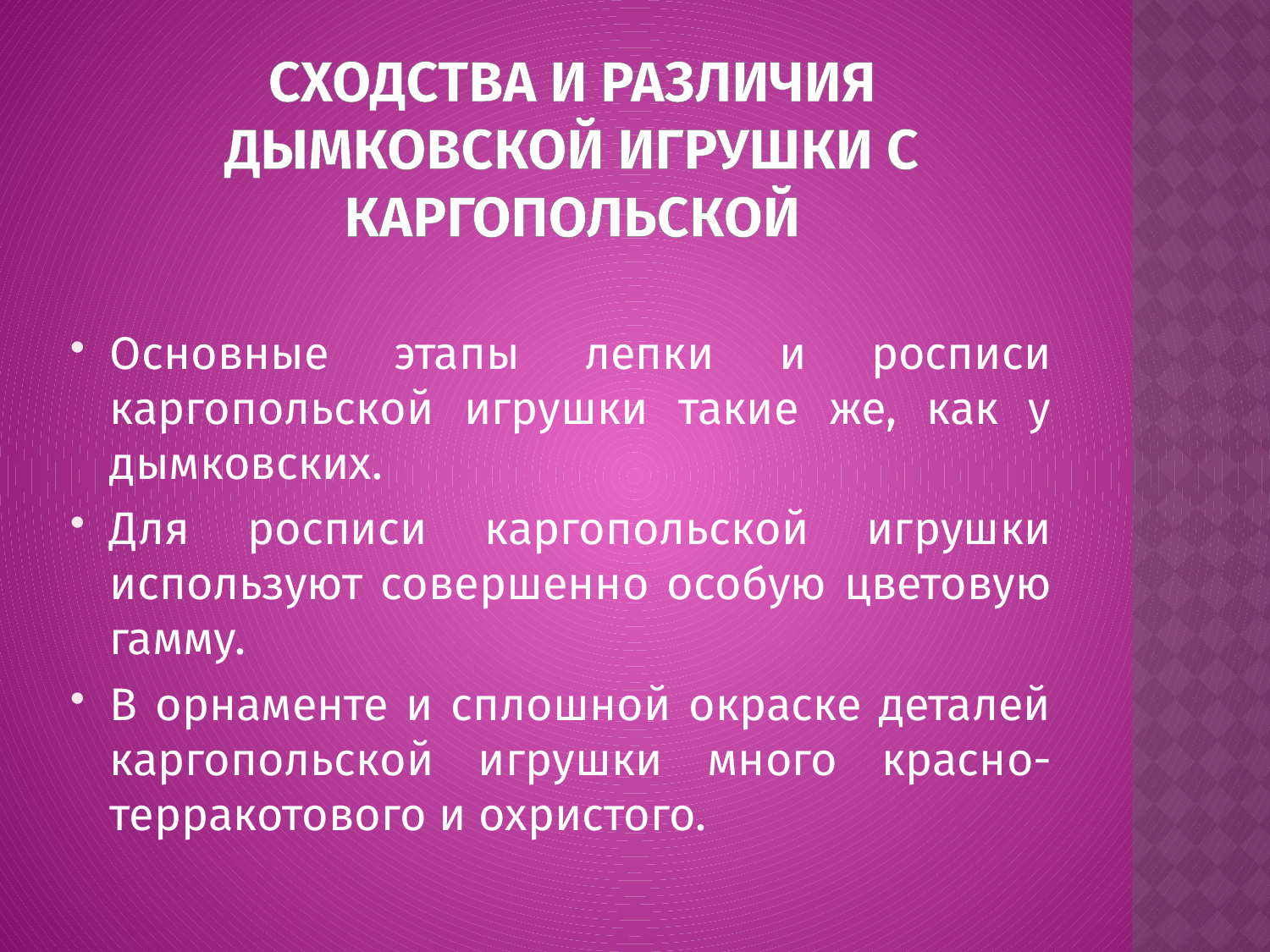

# Сходства и различия дымковской игрушки с каргопольской
Основные этапы лепки и росписи каргопольской игрушки такие же, как у дымковских.
Для росписи каргопольской игрушки используют совершенно особую цветовую гамму.
В орнаменте и сплошной окраске деталей каргопольской игрушки много красно-терракотового и охристого.